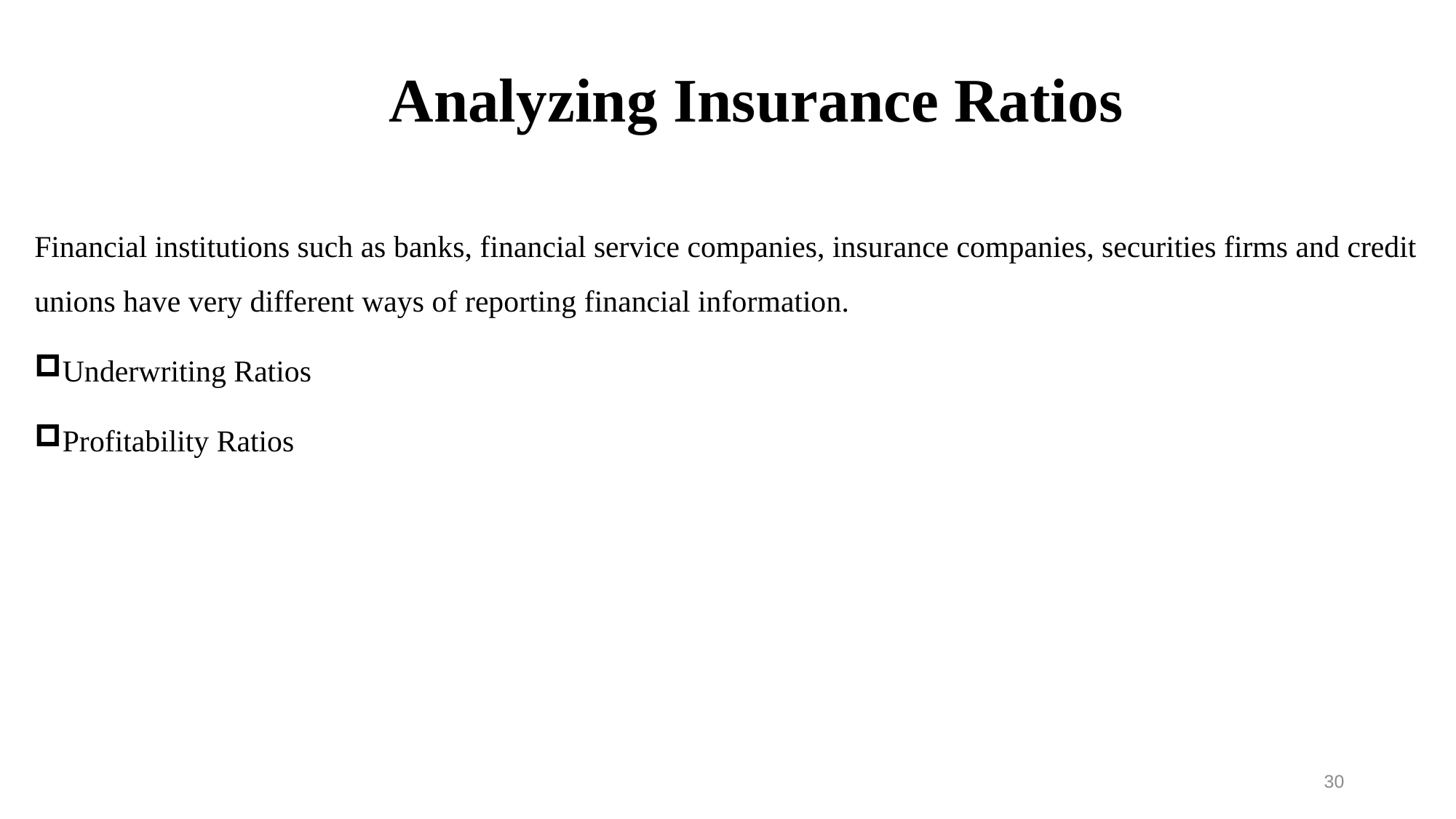

# Analyzing Insurance Ratios
Financial institutions such as banks, financial service companies, insurance companies, securities firms and credit unions have very different ways of reporting financial information.
Underwriting Ratios
Profitability Ratios
30